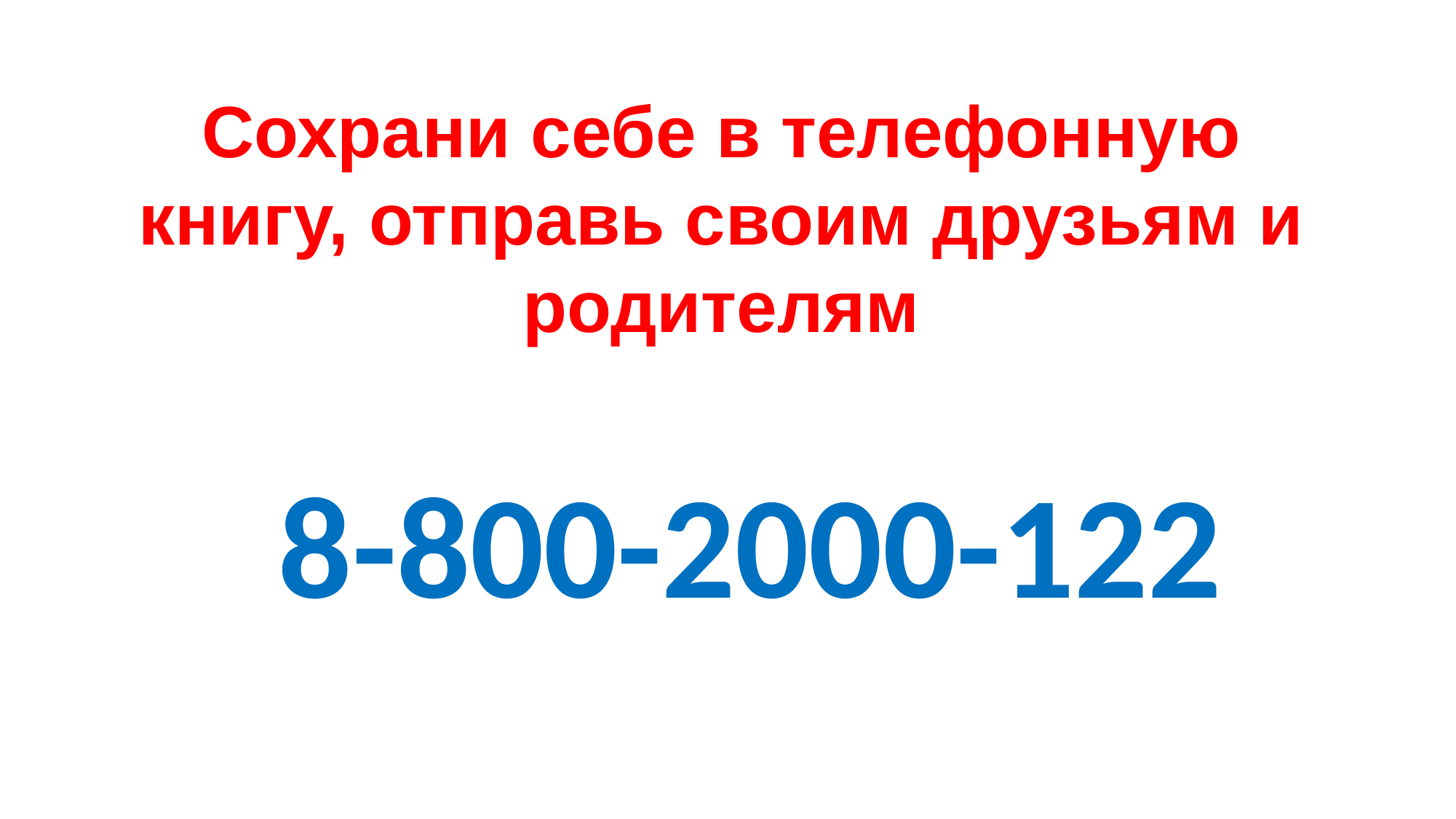

# Сохрани себе в телефонную книгу, отправь своим друзьям и родителям
8-800-2000-122